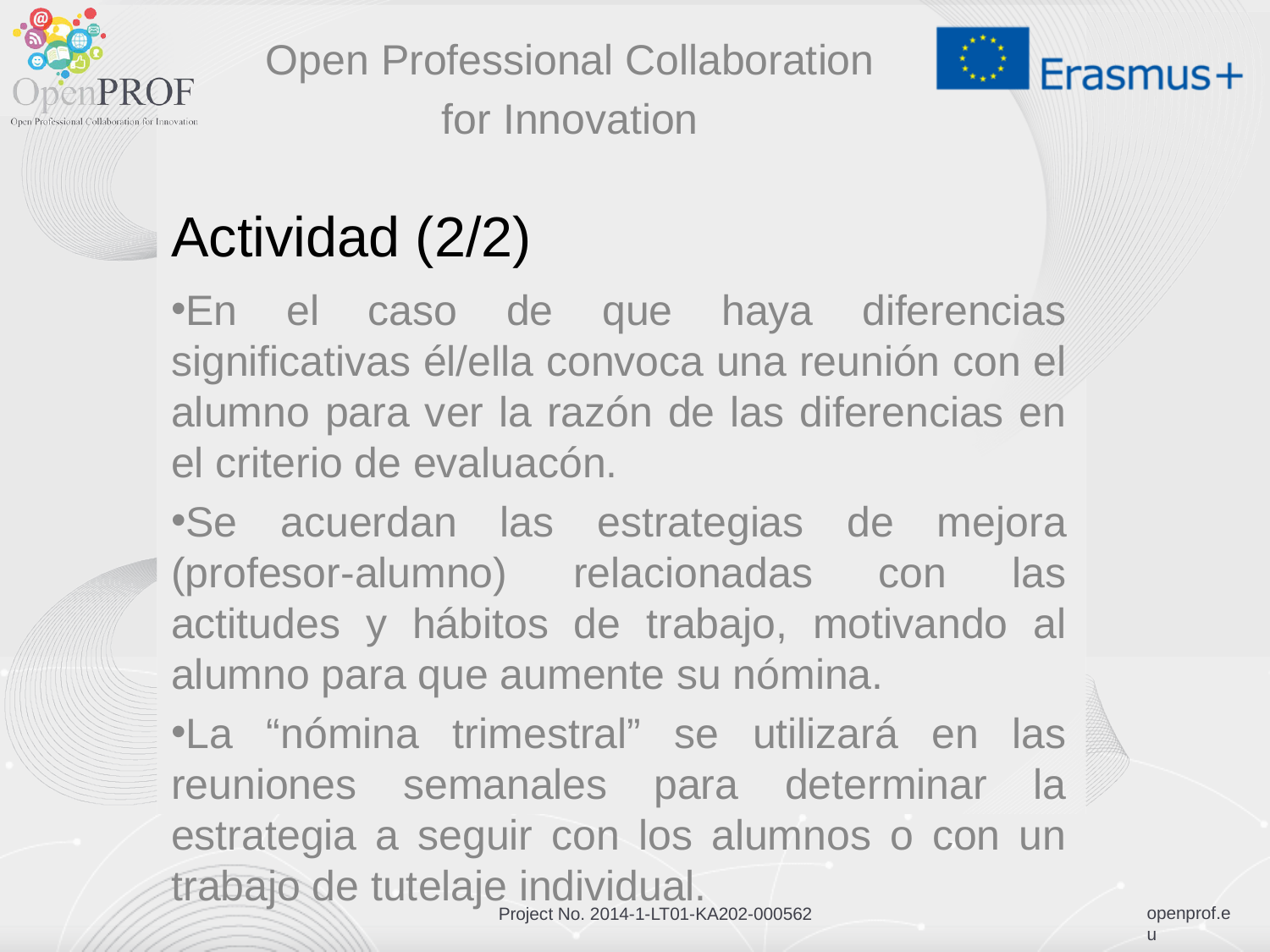

Open Professional Collaboration
for Innovation
# Actividad (2/2)
En el caso de que haya diferencias significativas él/ella convoca una reunión con el alumno para ver la razón de las diferencias en el criterio de evaluacón.
Se acuerdan las estrategias de mejora (profesor-alumno) relacionadas con las actitudes y hábitos de trabajo, motivando al alumno para que aumente su nómina.
La “nómina trimestral” se utilizará en las reuniones semanales para determinar la estrategia a seguir con los alumnos o con un trabajo de tutelaje individual.